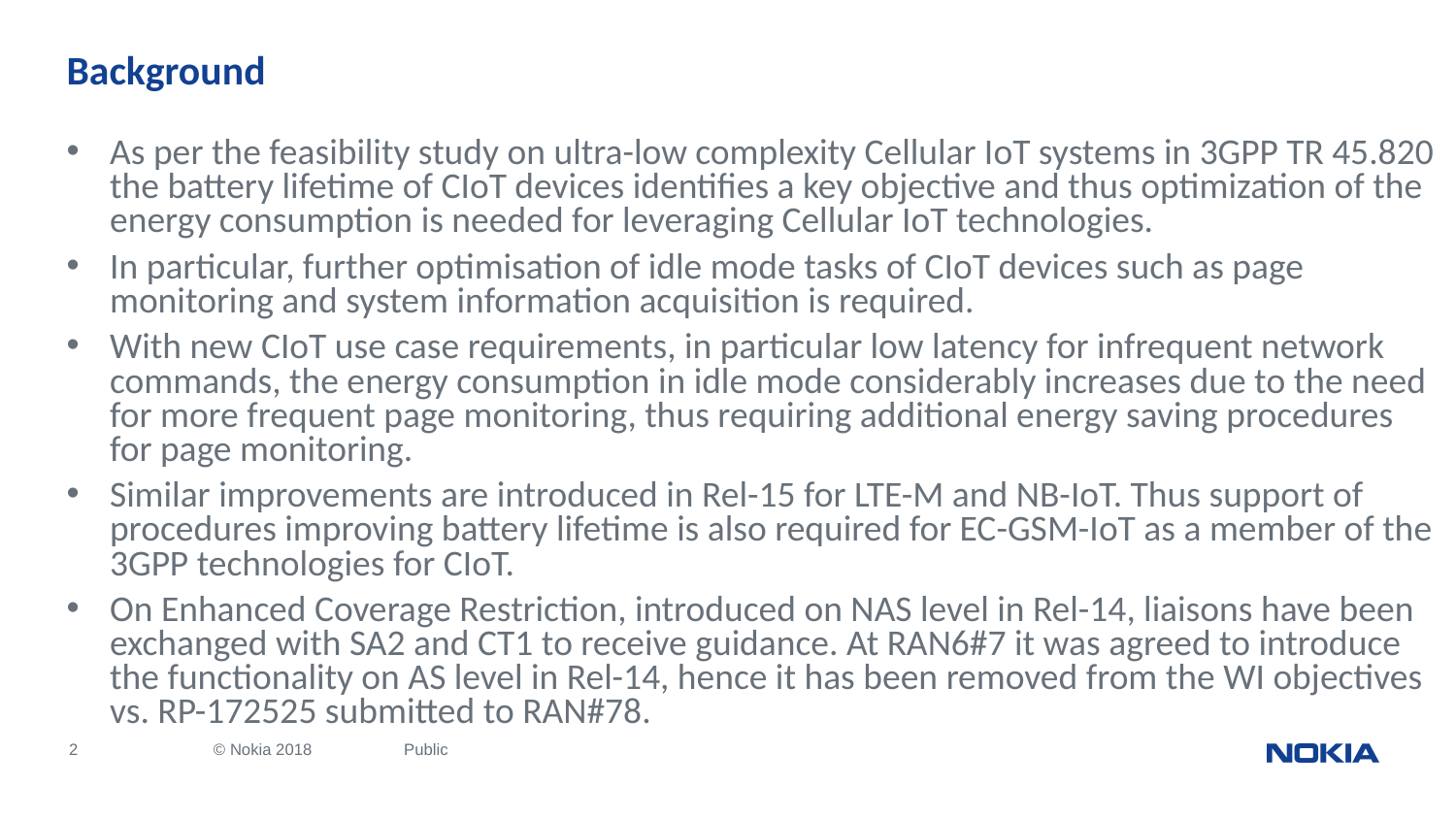

# Background
As per the feasibility study on ultra-low complexity Cellular IoT systems in 3GPP TR 45.820 the battery lifetime of CIoT devices identifies a key objective and thus optimization of the energy consumption is needed for leveraging Cellular IoT technologies.
In particular, further optimisation of idle mode tasks of CIoT devices such as page monitoring and system information acquisition is required.
With new CIoT use case requirements, in particular low latency for infrequent network commands, the energy consumption in idle mode considerably increases due to the need for more frequent page monitoring, thus requiring additional energy saving procedures for page monitoring.
Similar improvements are introduced in Rel-15 for LTE-M and NB-IoT. Thus support of procedures improving battery lifetime is also required for EC-GSM-IoT as a member of the 3GPP technologies for CIoT.
On Enhanced Coverage Restriction, introduced on NAS level in Rel-14, liaisons have been exchanged with SA2 and CT1 to receive guidance. At RAN6#7 it was agreed to introduce the functionality on AS level in Rel-14, hence it has been removed from the WI objectives vs. RP-172525 submitted to RAN#78.